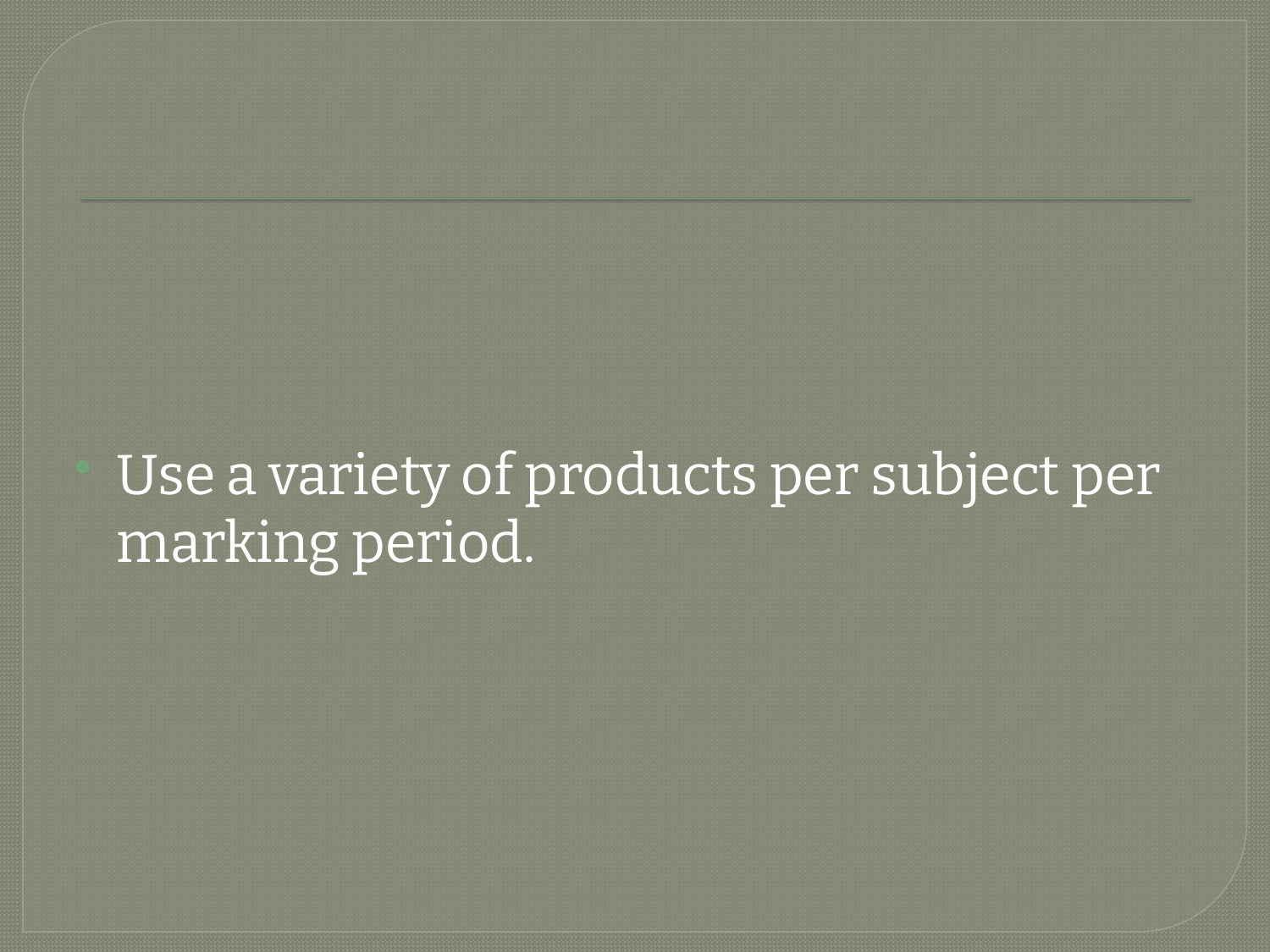

#

Use a variety of products per subject per marking period.